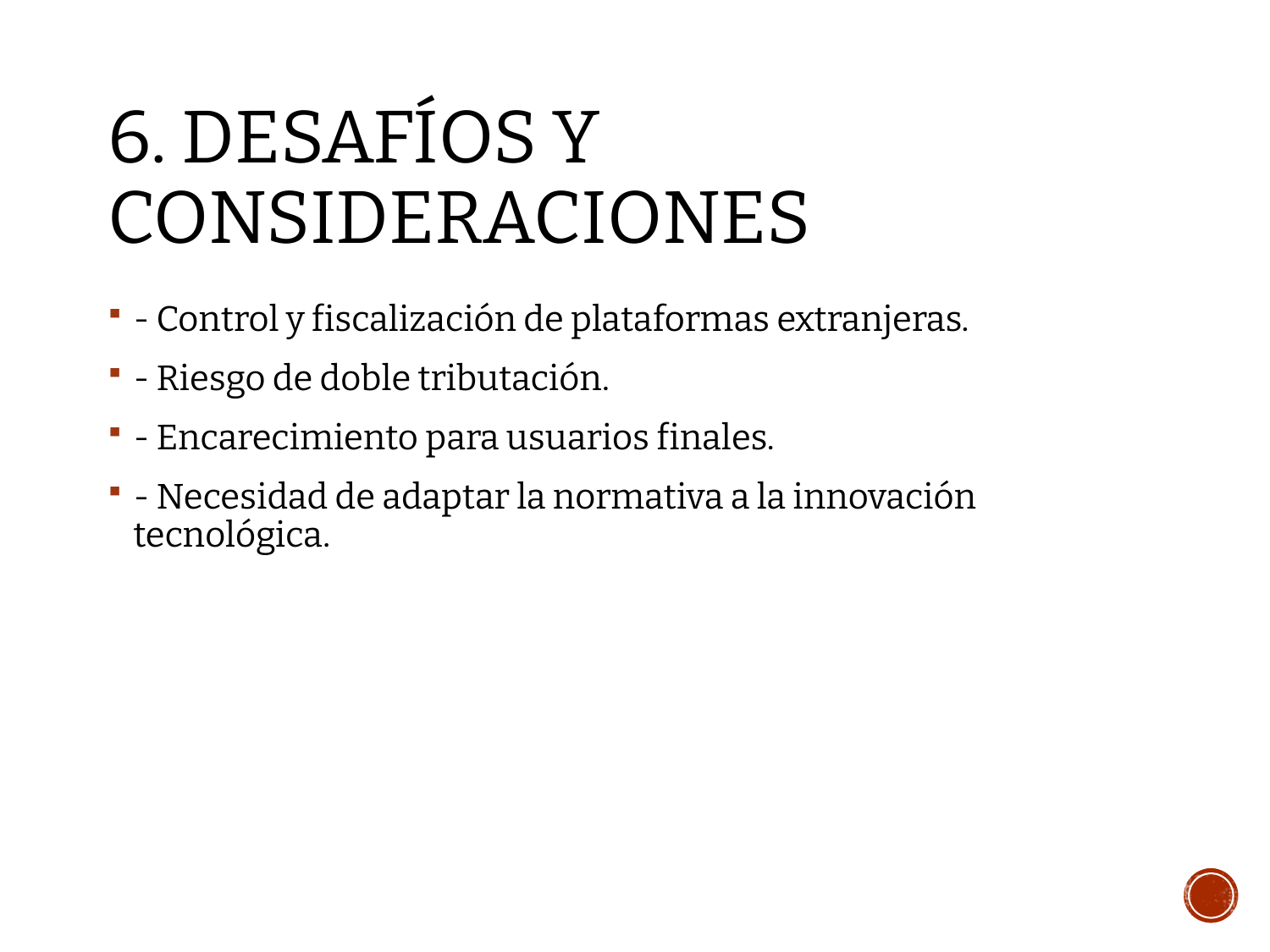

# 6. Desafíos y Consideraciones
- Control y fiscalización de plataformas extranjeras.
- Riesgo de doble tributación.
- Encarecimiento para usuarios finales.
- Necesidad de adaptar la normativa a la innovación tecnológica.